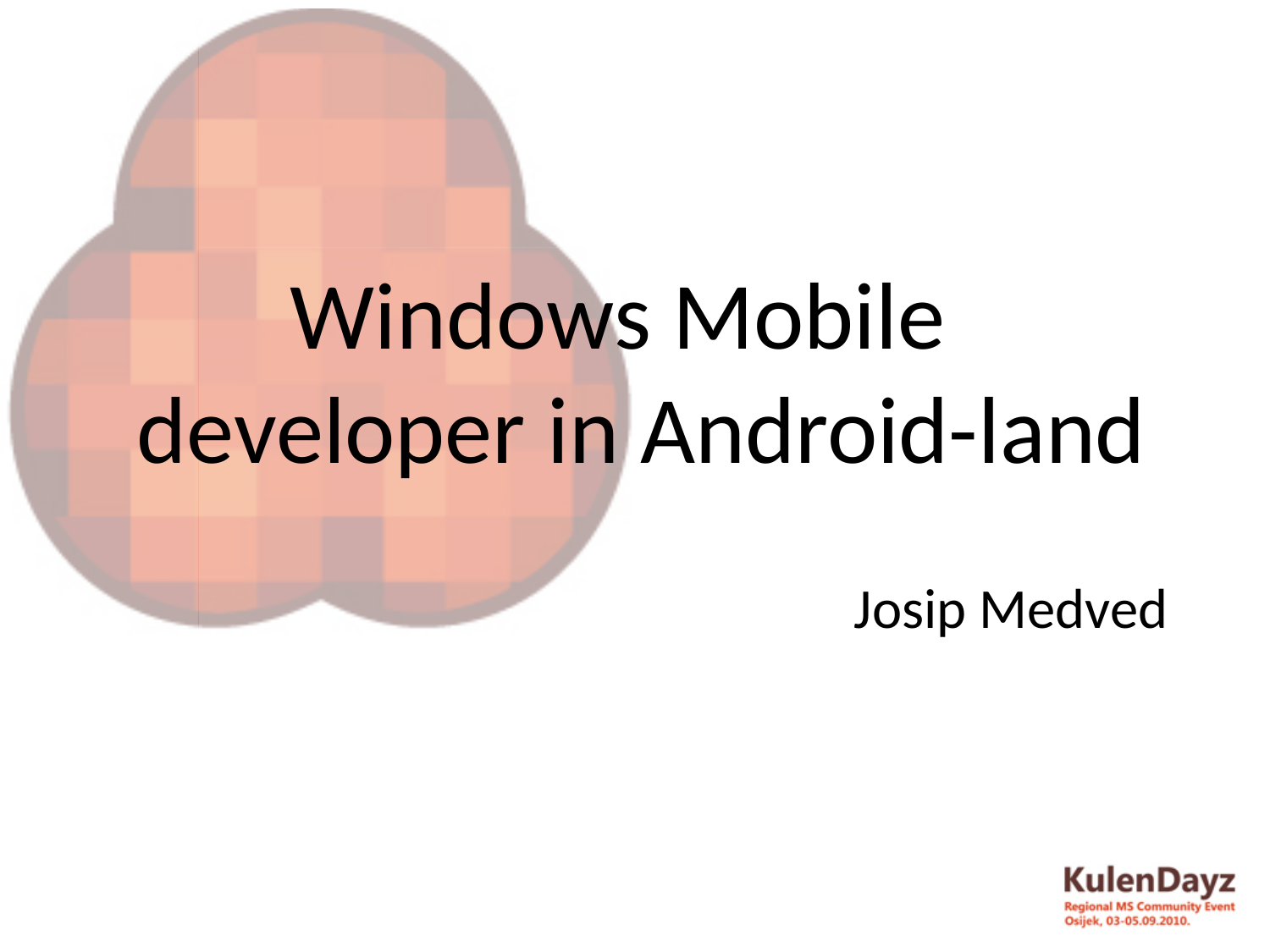

Windows Mobile developer in Android-land
Josip Medved